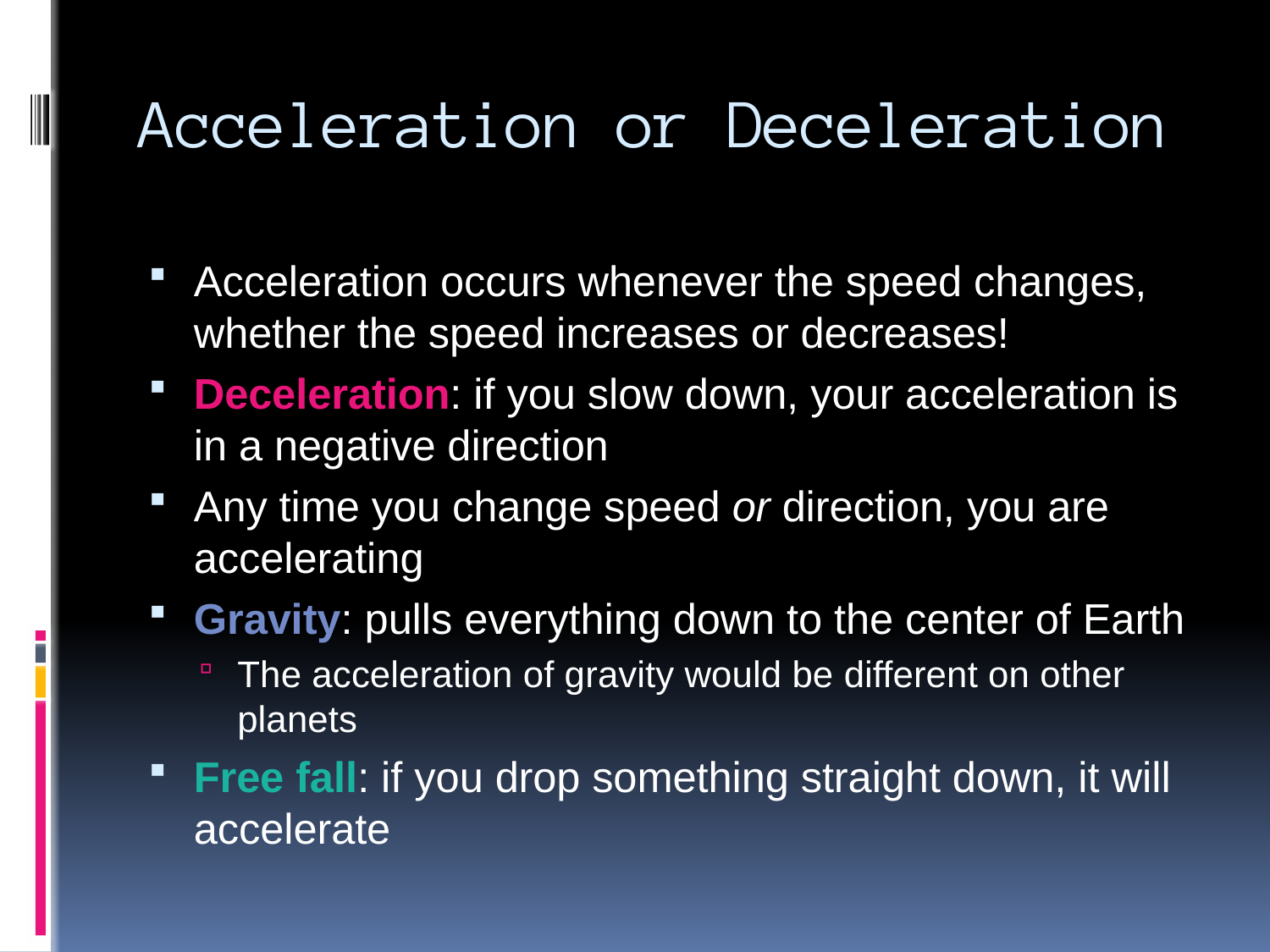

# Acceleration or Deceleration
Acceleration occurs whenever the speed changes, whether the speed increases or decreases!
Deceleration: if you slow down, your acceleration is in a negative direction
Any time you change speed or direction, you are accelerating
Gravity: pulls everything down to the center of Earth
The acceleration of gravity would be different on other planets
Free fall: if you drop something straight down, it will accelerate